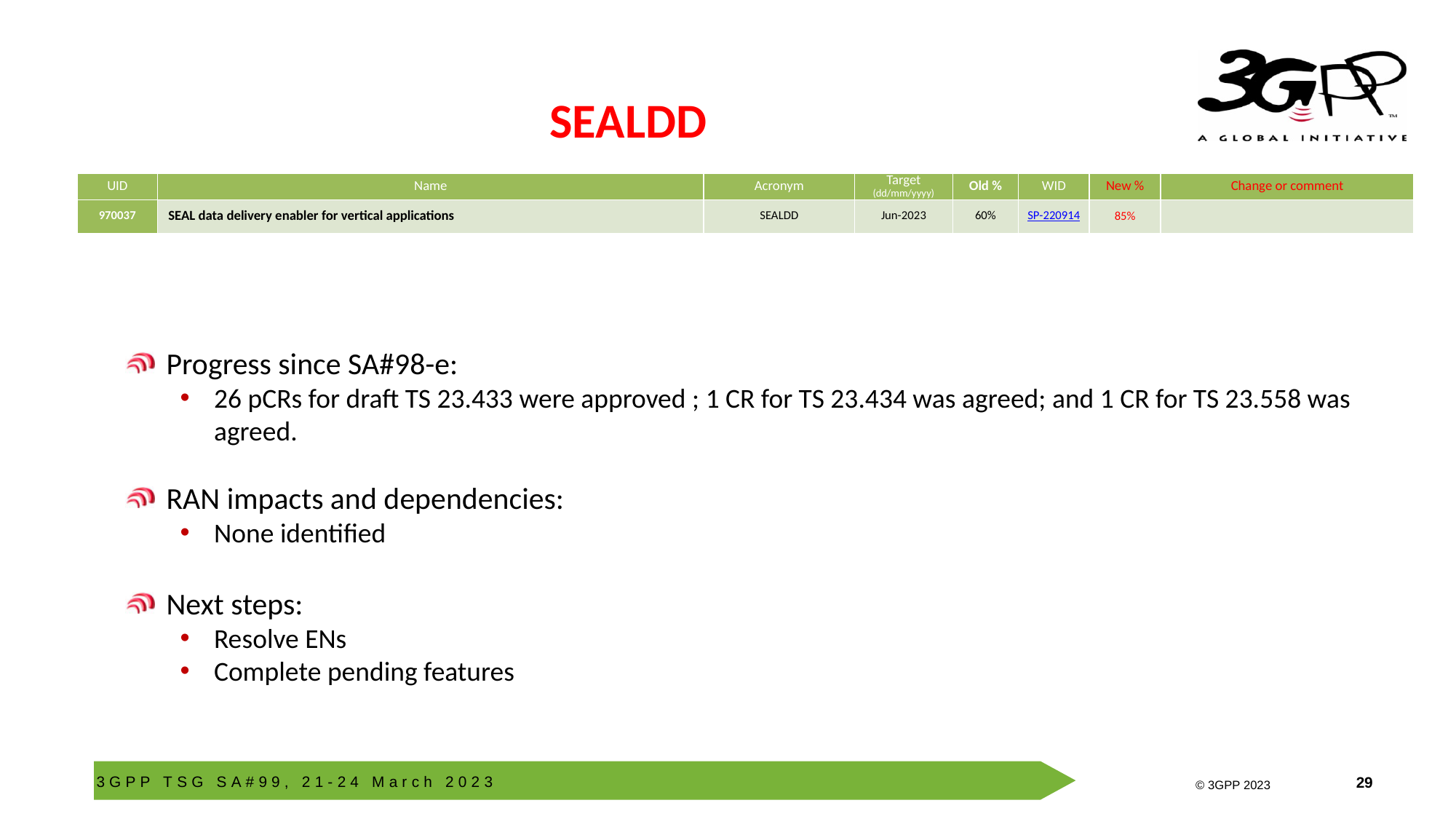

# SEALDD
| UID | Name | Acronym | Target (dd/mm/yyyy) | Old % | WID | New % | Change or comment |
| --- | --- | --- | --- | --- | --- | --- | --- |
| 970037 | SEAL data delivery enabler for vertical applications | SEALDD | Jun-2023 | 60% | SP-220914 | 85% |  |
Progress since SA#98-e:
26 pCRs for draft TS 23.433 were approved ; 1 CR for TS 23.434 was agreed; and 1 CR for TS 23.558 was agreed.

RAN impacts and dependencies:
None identified

Next steps:
Resolve ENs
Complete pending features